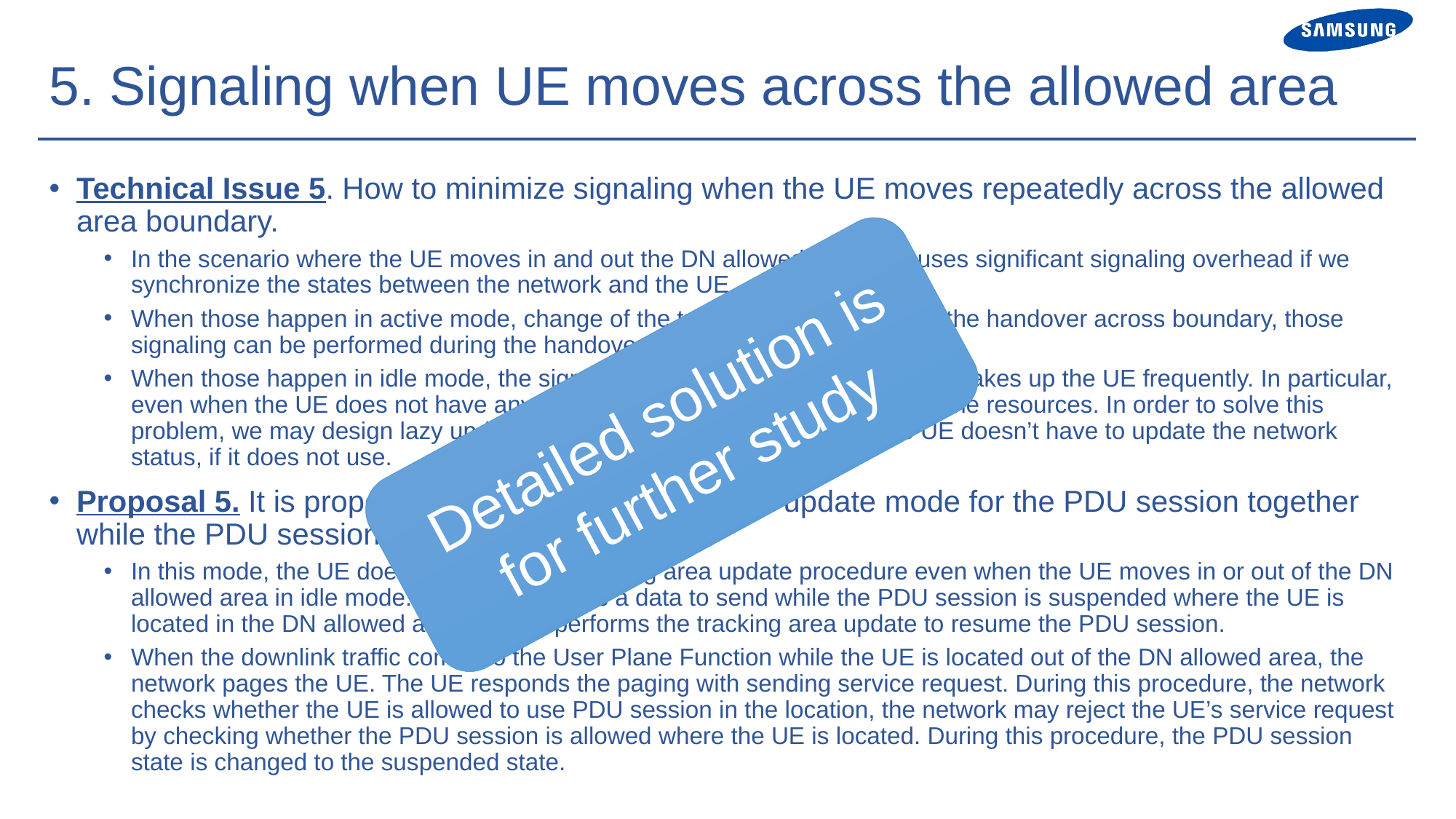

# 5. Signaling when UE moves across the allowed area
Technical Issue 5. How to minimize signaling when the UE moves repeatedly across the allowed area boundary.
In the scenario where the UE moves in and out the DN allowed area, it causes significant signaling overhead if we synchronize the states between the network and the UE.
When those happen in active mode, change of the tracking area also incurs the handover across boundary, those signaling can be performed during the handover procedure.
When those happen in idle mode, the signaling overhead is significant and it wakes up the UE frequently. In particular, even when the UE does not have any data to send, it doesn’t have to waste the resources. In order to solve this problem, we may design lazy update of the status in idle mode. Since the UE doesn’t have to update the network status, if it does not use.
Proposal 5. It is proposed to introduce a lazy status update mode for the PDU session together while the PDU session is suspended.
In this mode, the UE doesn’t perform the tracking area update procedure even when the UE moves in or out of the DN allowed area in idle mode. When the UE has a data to send while the PDU session is suspended where the UE is located in the DN allowed area, the UE performs the tracking area update to resume the PDU session.
When the downlink traffic comes to the User Plane Function while the UE is located out of the DN allowed area, the network pages the UE. The UE responds the paging with sending service request. During this procedure, the network checks whether the UE is allowed to use PDU session in the location, the network may reject the UE’s service request by checking whether the PDU session is allowed where the UE is located. During this procedure, the PDU session state is changed to the suspended state.

Detailed solution is for further study